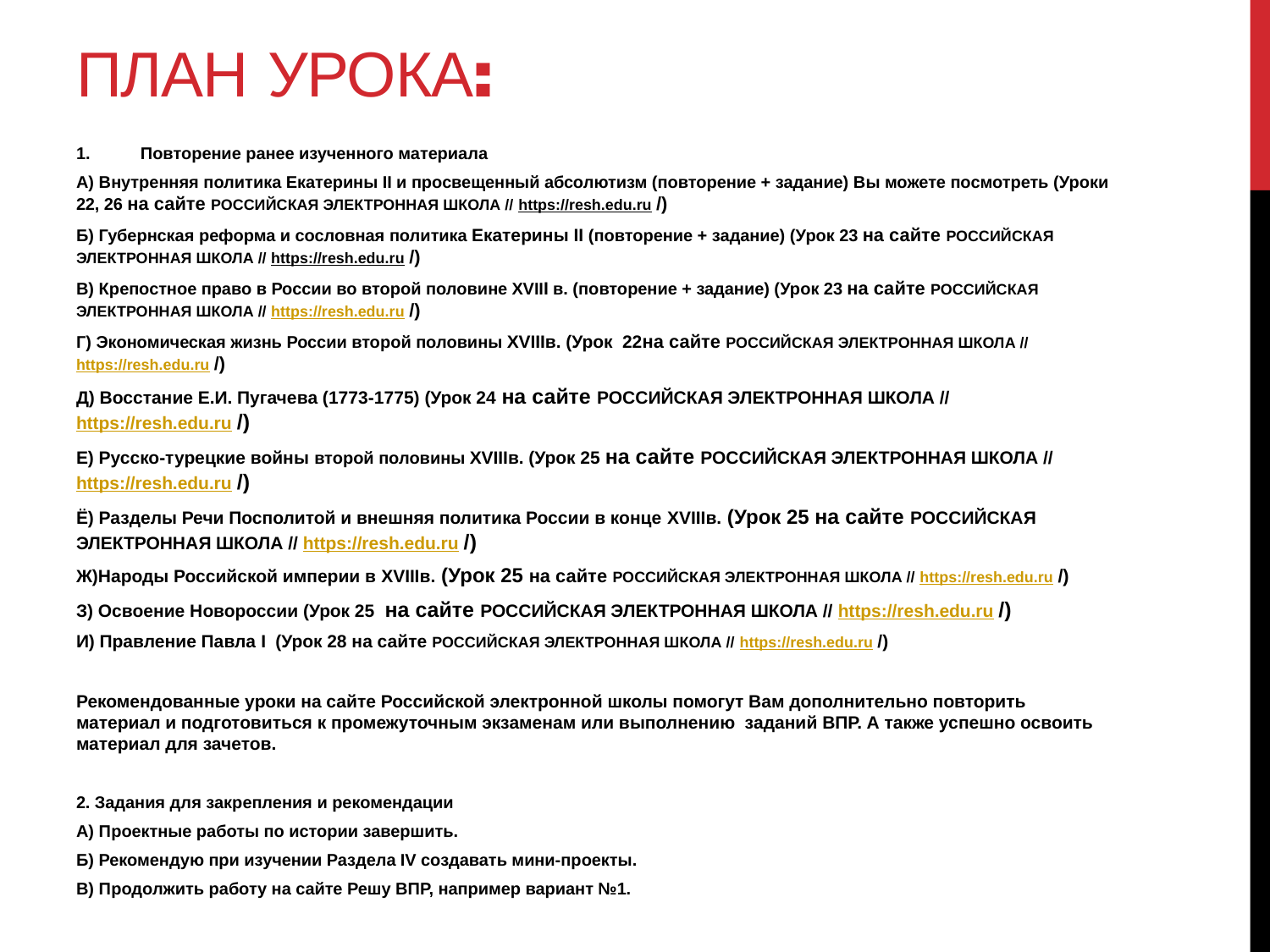

# План урока:
Повторение ранее изученного материала
А) Внутренняя политика Екатерины II и просвещенный абсолютизм (повторение + задание) Вы можете посмотреть (Уроки 22, 26 на сайте РОССИЙСКАЯ ЭЛЕКТРОННАЯ ШКОЛА // https://resh.edu.ru /)
Б) Губернская реформа и сословная политика Екатерины II (повторение + задание) (Урок 23 на сайте РОССИЙСКАЯ ЭЛЕКТРОННАЯ ШКОЛА // https://resh.edu.ru /)
В) Крепостное право в России во второй половине XVIII в. (повторение + задание) (Урок 23 на сайте РОССИЙСКАЯ ЭЛЕКТРОННАЯ ШКОЛА // https://resh.edu.ru /)
Г) Экономическая жизнь России второй половины XVIIIв. (Урок  22на сайте РОССИЙСКАЯ ЭЛЕКТРОННАЯ ШКОЛА // https://resh.edu.ru /)
Д) Восстание Е.И. Пугачева (1773-1775) (Урок 24 на сайте РОССИЙСКАЯ ЭЛЕКТРОННАЯ ШКОЛА // https://resh.edu.ru /)
Е) Русско-турецкие войны второй половины XVIIIв. (Урок 25 на сайте РОССИЙСКАЯ ЭЛЕКТРОННАЯ ШКОЛА // https://resh.edu.ru /)
Ё) Разделы Речи Посполитой и внешняя политика России в конце XVIIIв. (Урок 25 на сайте РОССИЙСКАЯ ЭЛЕКТРОННАЯ ШКОЛА // https://resh.edu.ru /)
Ж)Народы Российской империи в XVIIIв. (Урок 25 на сайте РОССИЙСКАЯ ЭЛЕКТРОННАЯ ШКОЛА // https://resh.edu.ru /)
З) Освоение Новороссии (Урок 25  на сайте РОССИЙСКАЯ ЭЛЕКТРОННАЯ ШКОЛА // https://resh.edu.ru /)
И) Правление Павла I  (Урок 28 на сайте РОССИЙСКАЯ ЭЛЕКТРОННАЯ ШКОЛА // https://resh.edu.ru /)

Рекомендованные уроки на сайте Российской электронной школы помогут Вам дополнительно повторить материал и подготовиться к промежуточным экзаменам или выполнению  заданий ВПР. А также успешно освоить материал для зачетов.

2. Задания для закрепления и рекомендации
А) Проектные работы по истории завершить.
Б) Рекомендую при изучении Раздела IV создавать мини-проекты.
В) Продолжить работу на сайте Решу ВПР, например вариант №1.